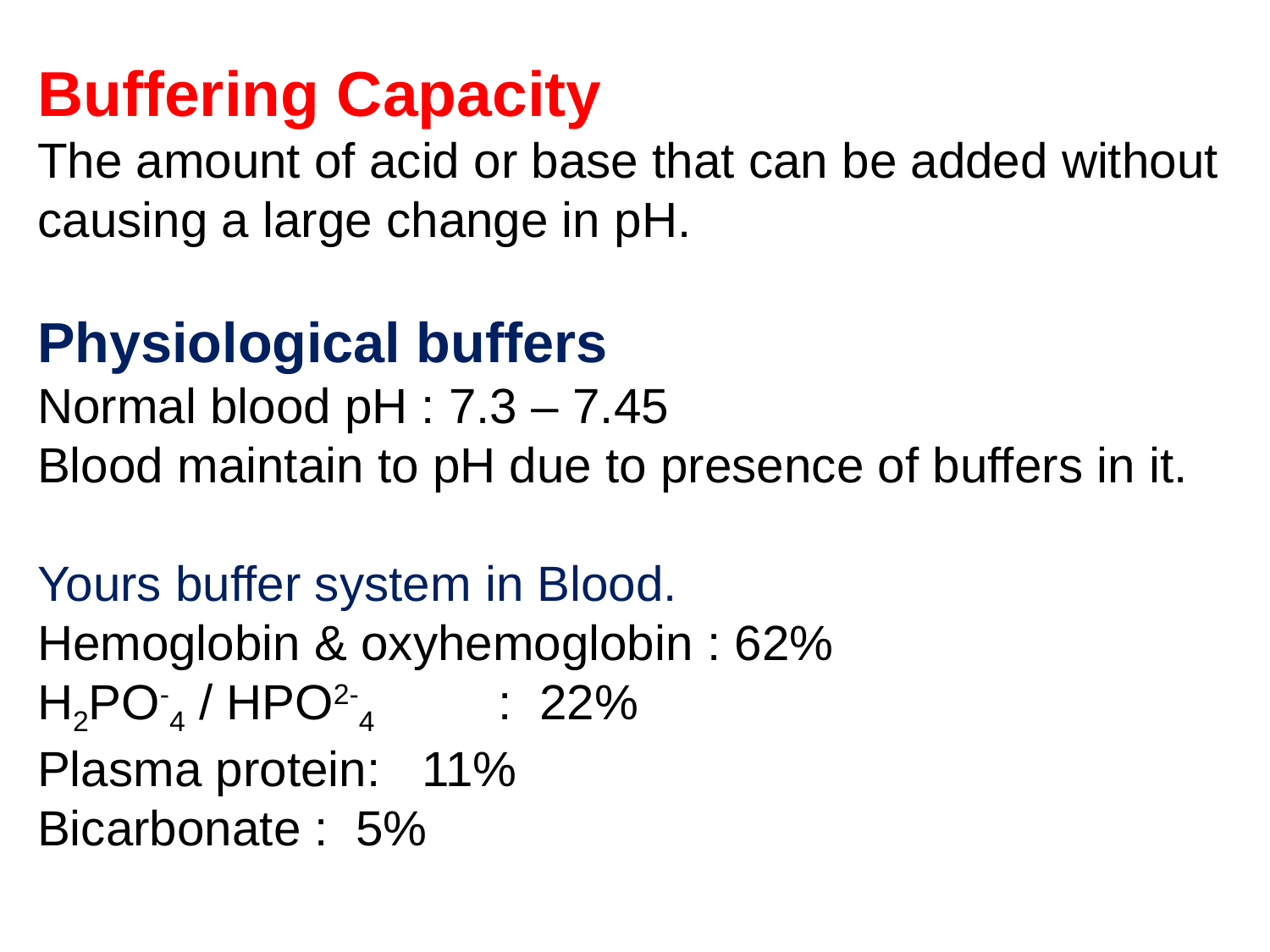

Buffering Capacity
The amount of acid or base that can be added without causing a large change in pH.

Physiological buffers
Normal blood pH : 7.3 – 7.45
Blood maintain to pH due to presence of buffers in it.

Yours buffer system in Blood.
Hemoglobin & oxyhemoglobin : 62%
H2PO-4 / HPO2-4         :  22%
Plasma protein:   11%
Bicarbonate :  5%